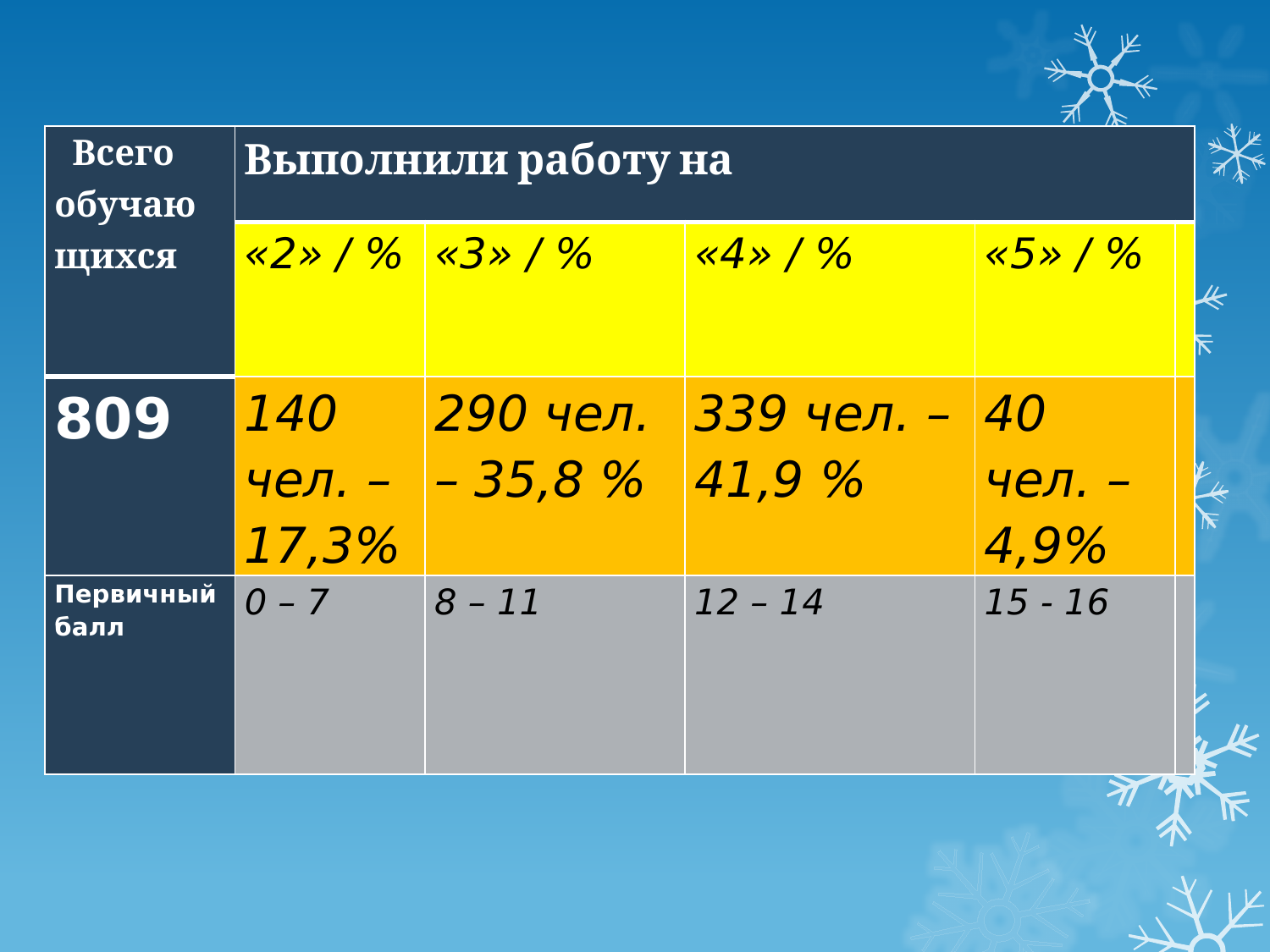

| Всего обучающихся | Выполнили работу на |  |  |  |  |
| --- | --- | --- | --- | --- | --- |
|  | «2» / % | «3» / % | «4» / % | «5» / % |  |
| 809 | 140 чел. – 17,3% | 290 чел. – 35,8 % | 339 чел. – 41,9 % | 40 чел. – 4,9% |  |
| Первичный балл | 0 – 7 | 8 – 11 | 12 – 14 | 15 - 16 |  |